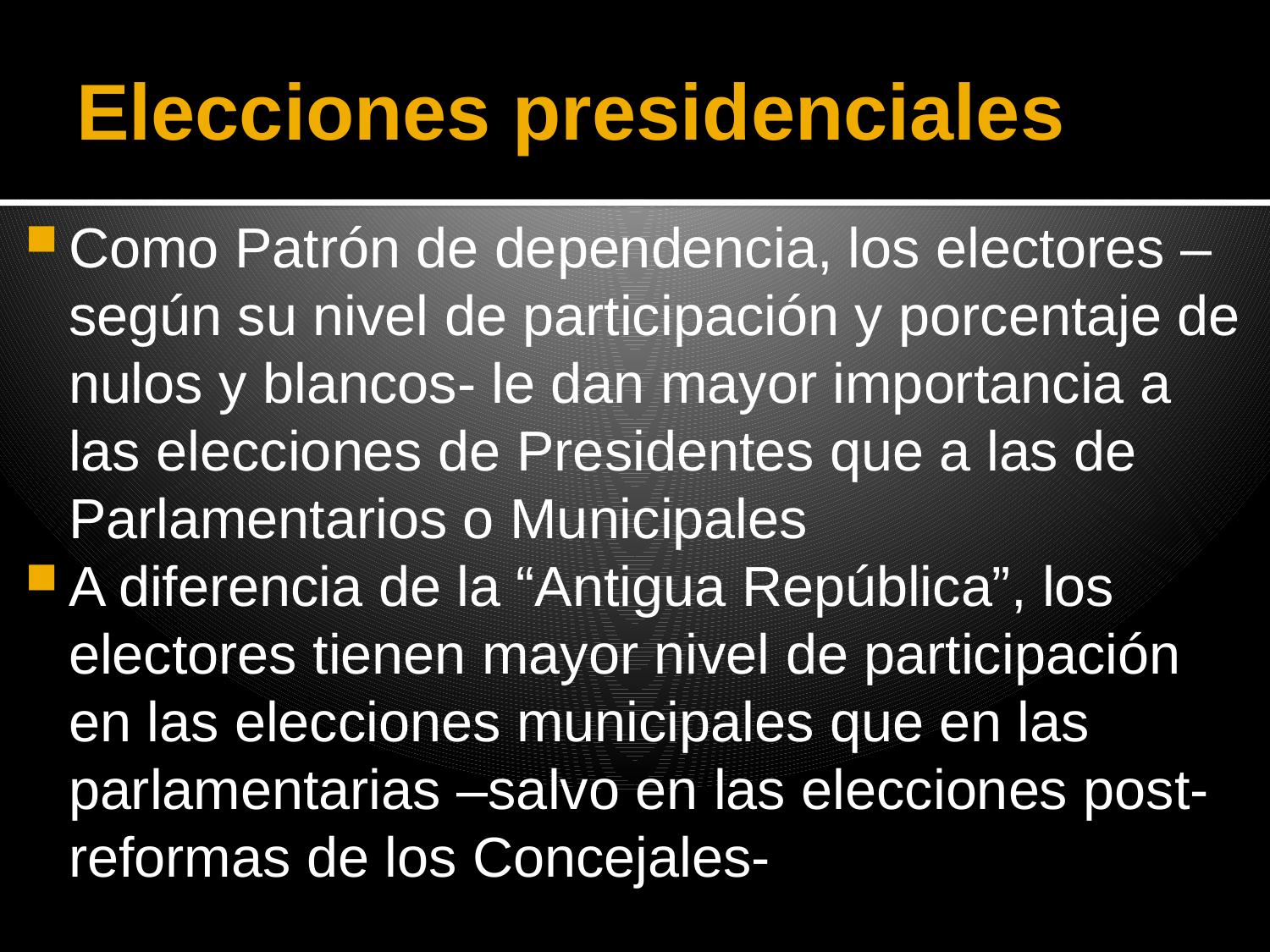

# Elecciones presidenciales
Como Patrón de dependencia, los electores –según su nivel de participación y porcentaje de nulos y blancos- le dan mayor importancia a las elecciones de Presidentes que a las de Parlamentarios o Municipales
A diferencia de la “Antigua República”, los electores tienen mayor nivel de participación en las elecciones municipales que en las parlamentarias –salvo en las elecciones post-reformas de los Concejales-